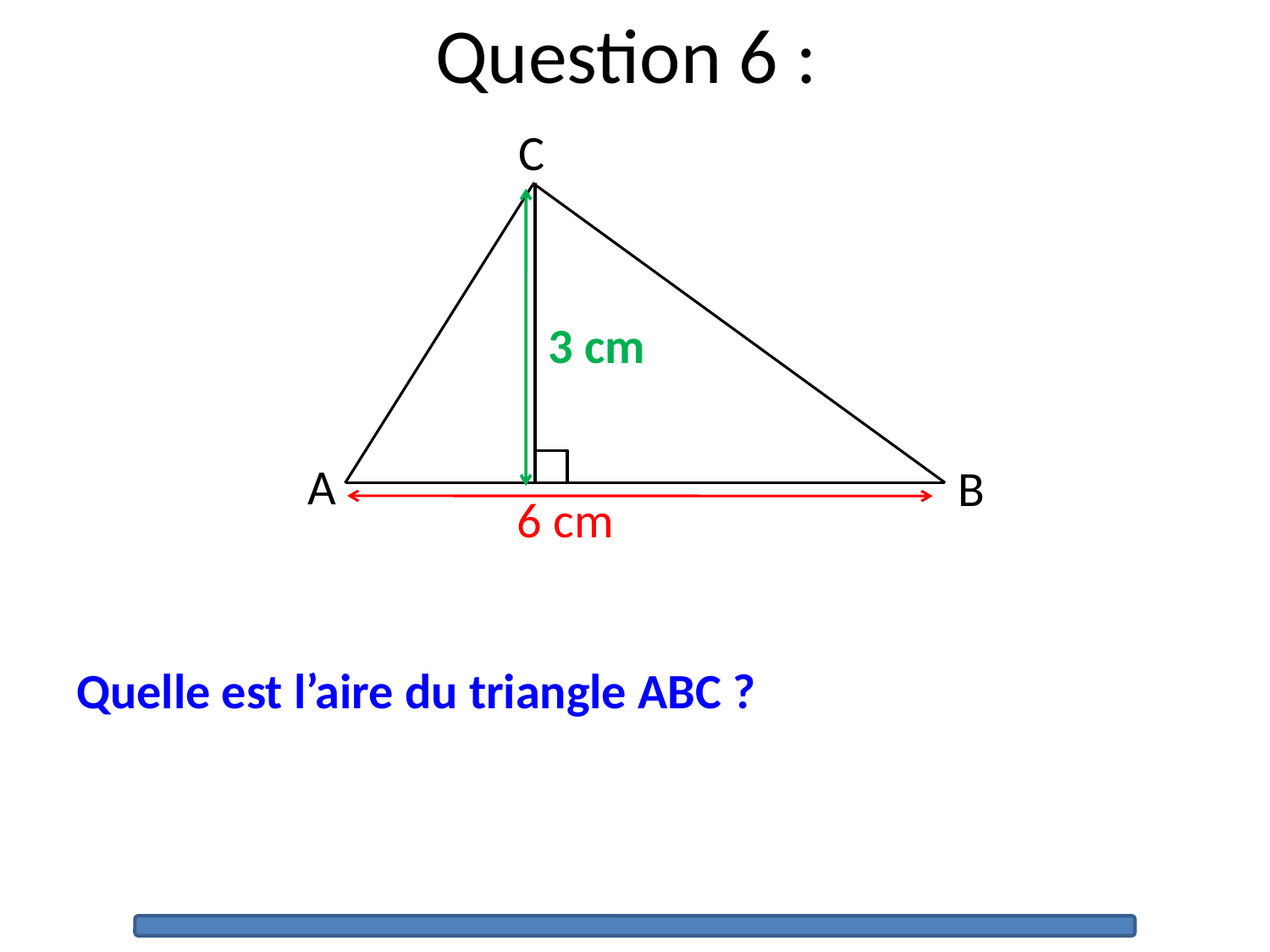

Question 6 :
C
3 cm

A

B
6 cm
Quelle est l’aire du triangle ABC ?